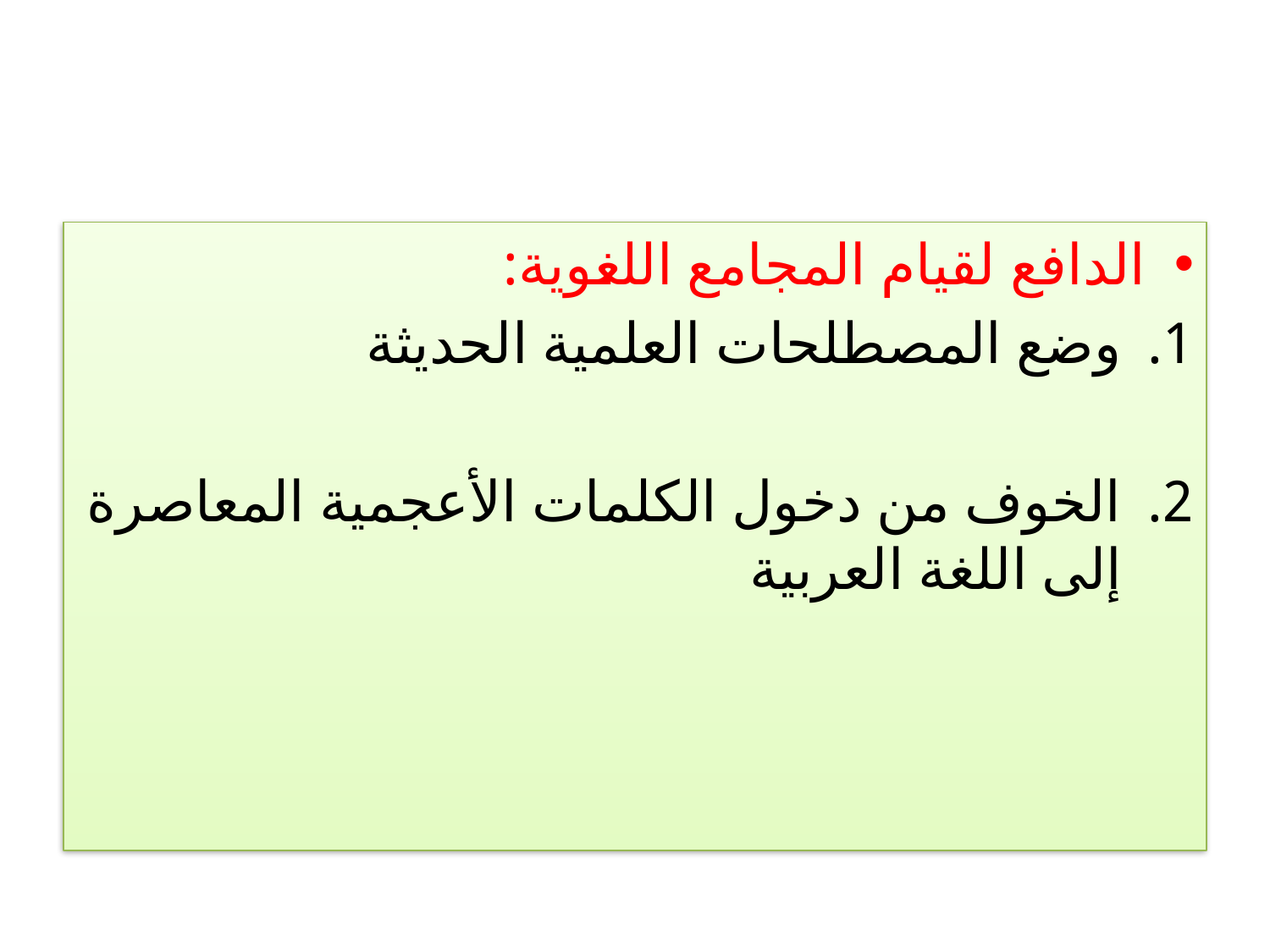

#
الدافع لقيام المجامع اللغوية:
وضع المصطلحات العلمية الحديثة

الخوف من دخول الكلمات الأعجمية المعاصرة إلى اللغة العربية